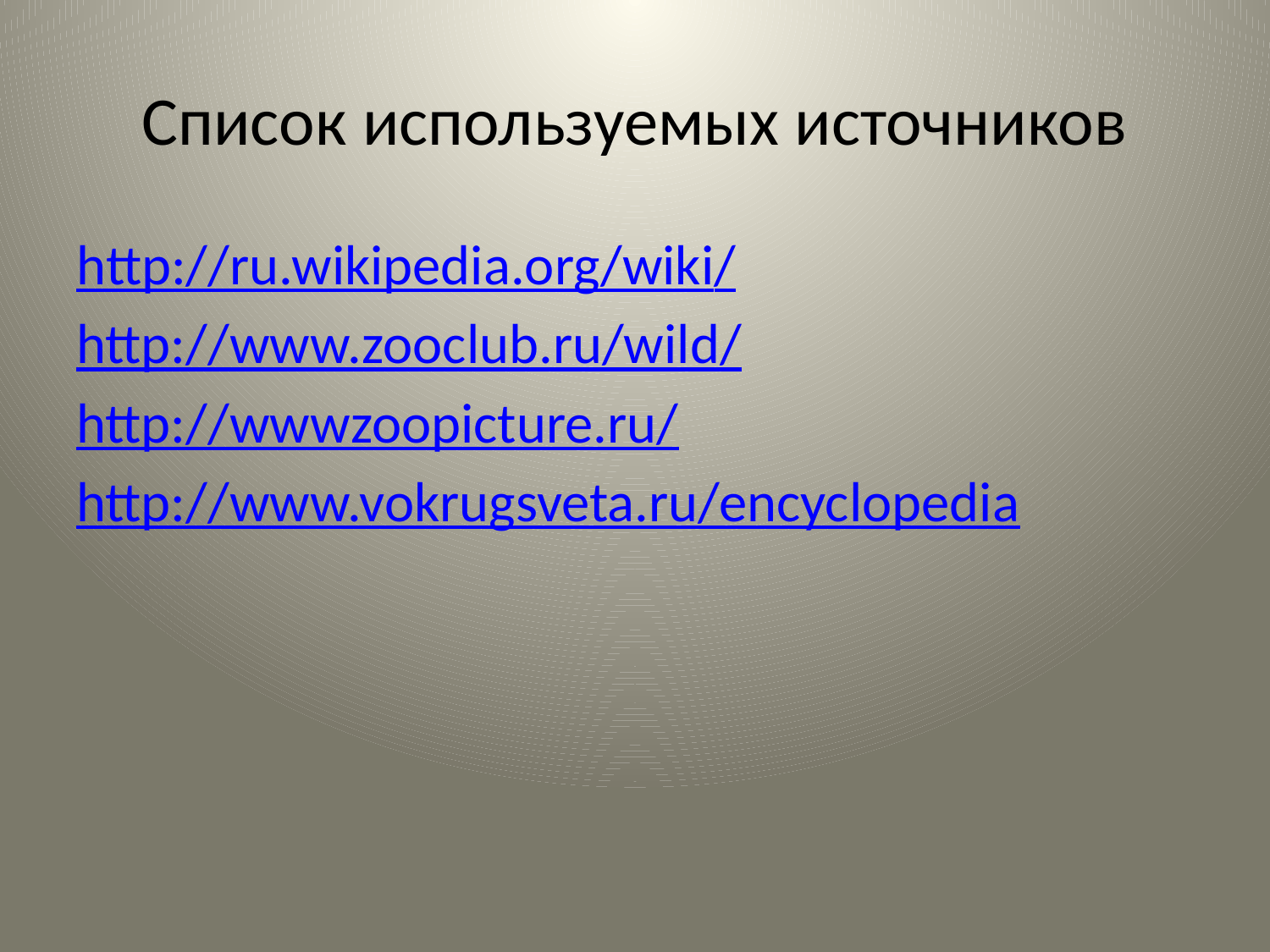

# Список используемых источников
http://ru.wikipedia.org/wiki/
http://www.zooclub.ru/wild/
http://wwwzoopicture.ru/
http://www.vokrugsveta.ru/encyclopedia